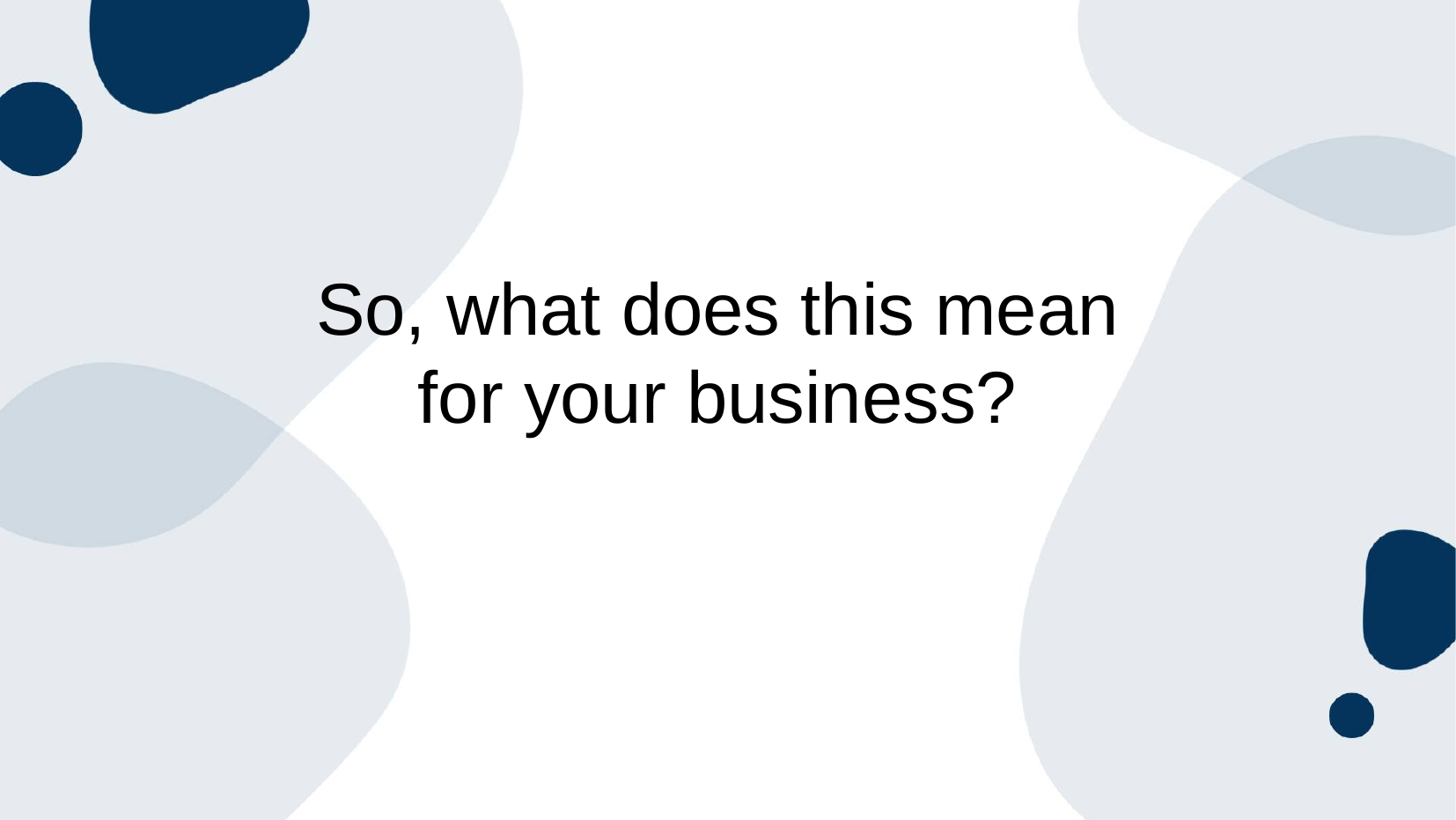

# So, what does this mean
for your business?